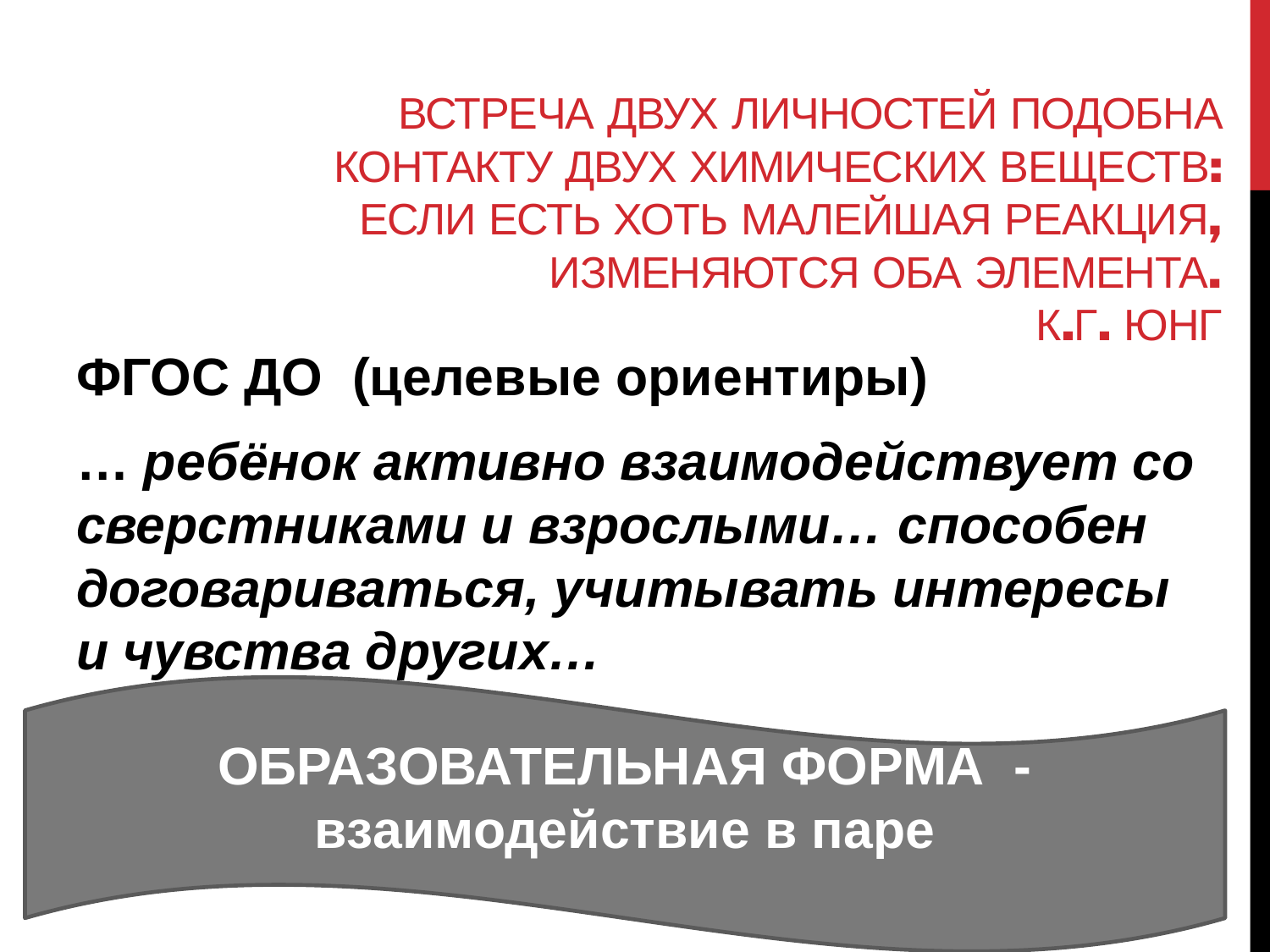

# Встреча двух личностей подобна контакту двух химических веществ: если есть хоть малейшая реакция, изменяются оба элемента. К.Г. Юнг
ФГОС ДО  (целевые ориентиры)
… ребёнок активно взаимодействует со сверстниками и взрослыми… способен договариваться, учитывать интересы и чувства других…

ОБРАЗОВАТЕЛЬНАЯ ФОРМА  - взаимодействие в паре